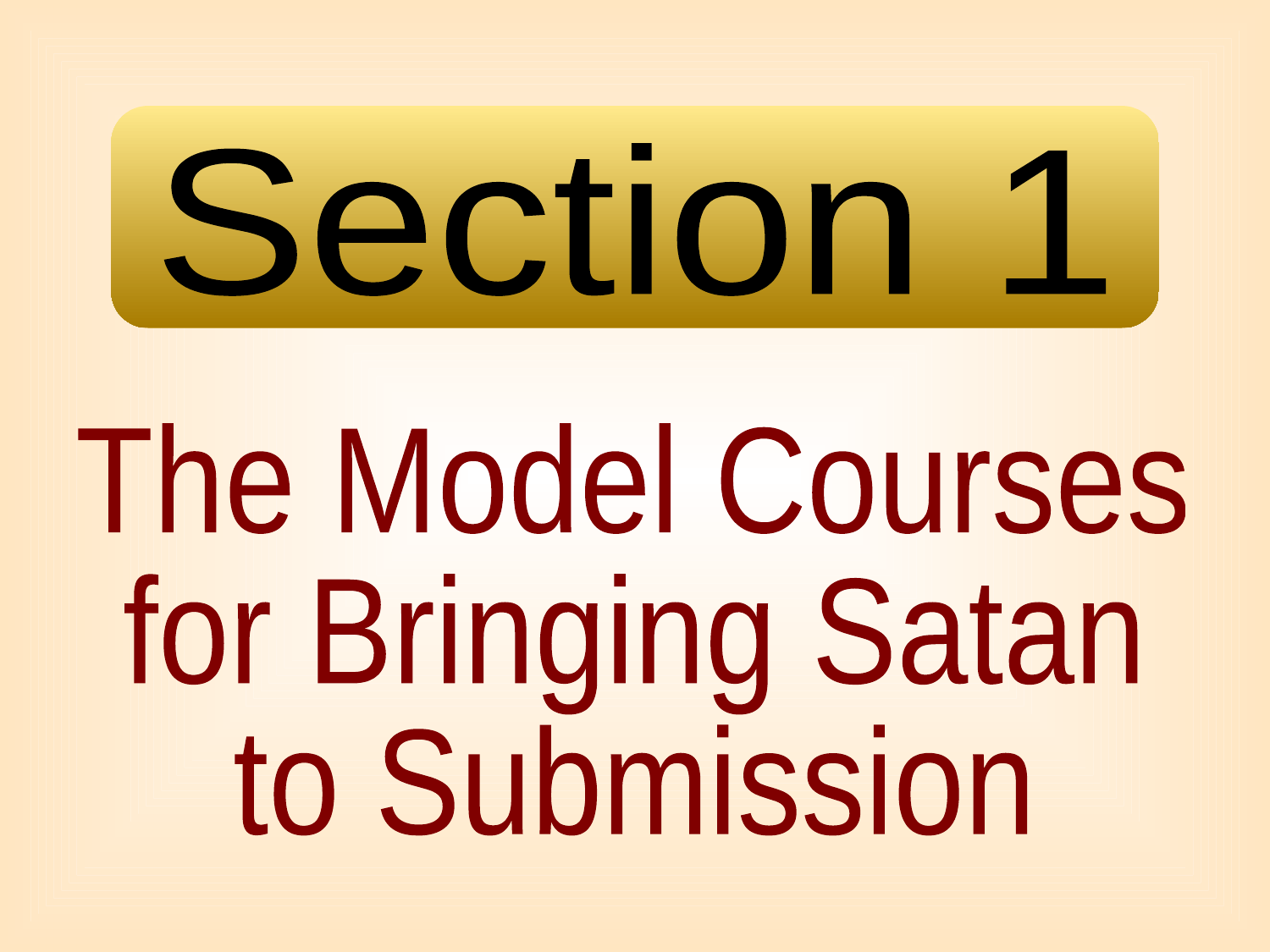

Section 1
The Model Courses
for Bringing Satan
to Submission